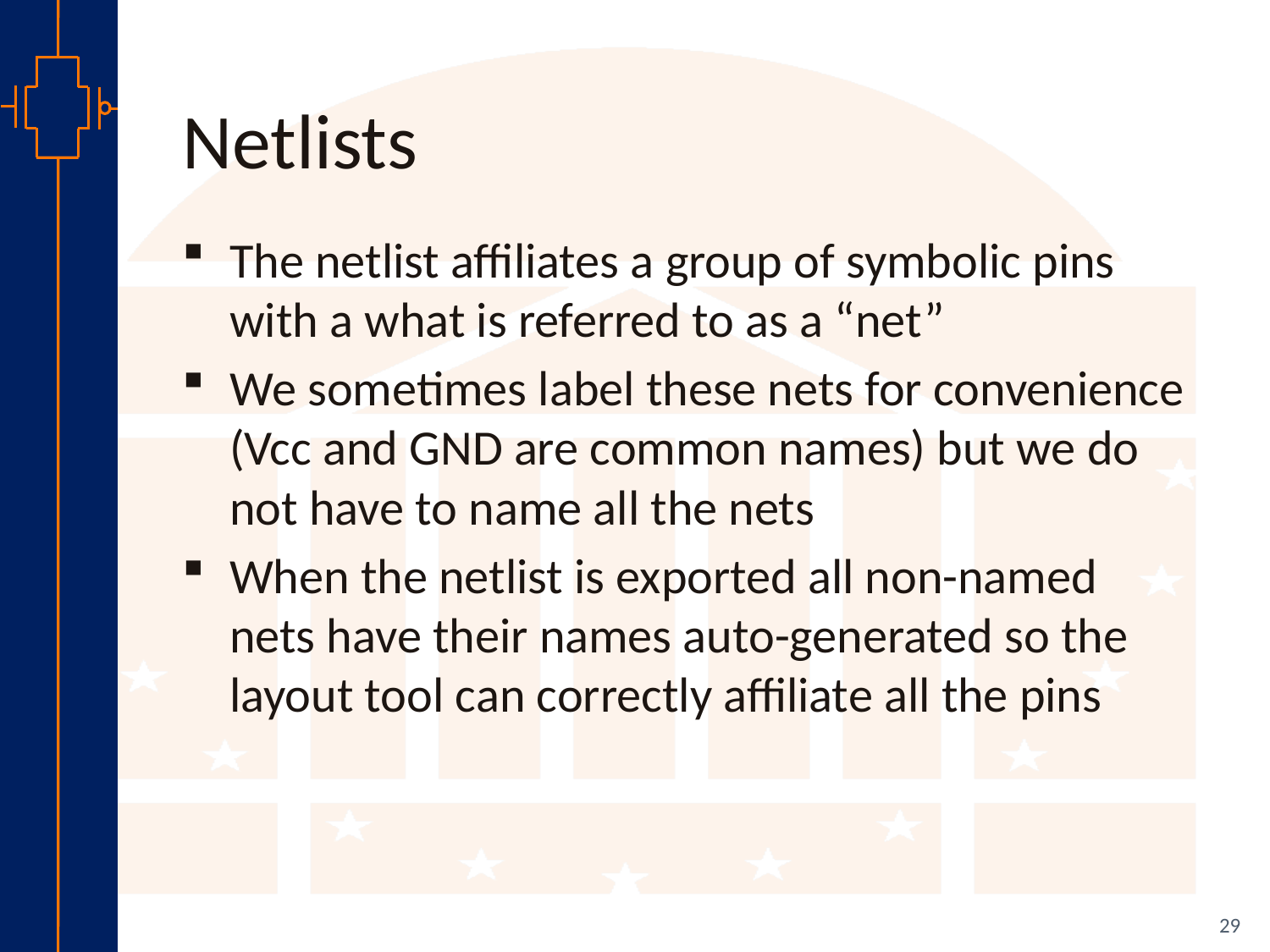

# Netlists
The netlist affiliates a group of symbolic pins with a what is referred to as a “net”
We sometimes label these nets for convenience (Vcc and GND are common names) but we do not have to name all the nets
When the netlist is exported all non-named nets have their names auto-generated so the layout tool can correctly affiliate all the pins
29